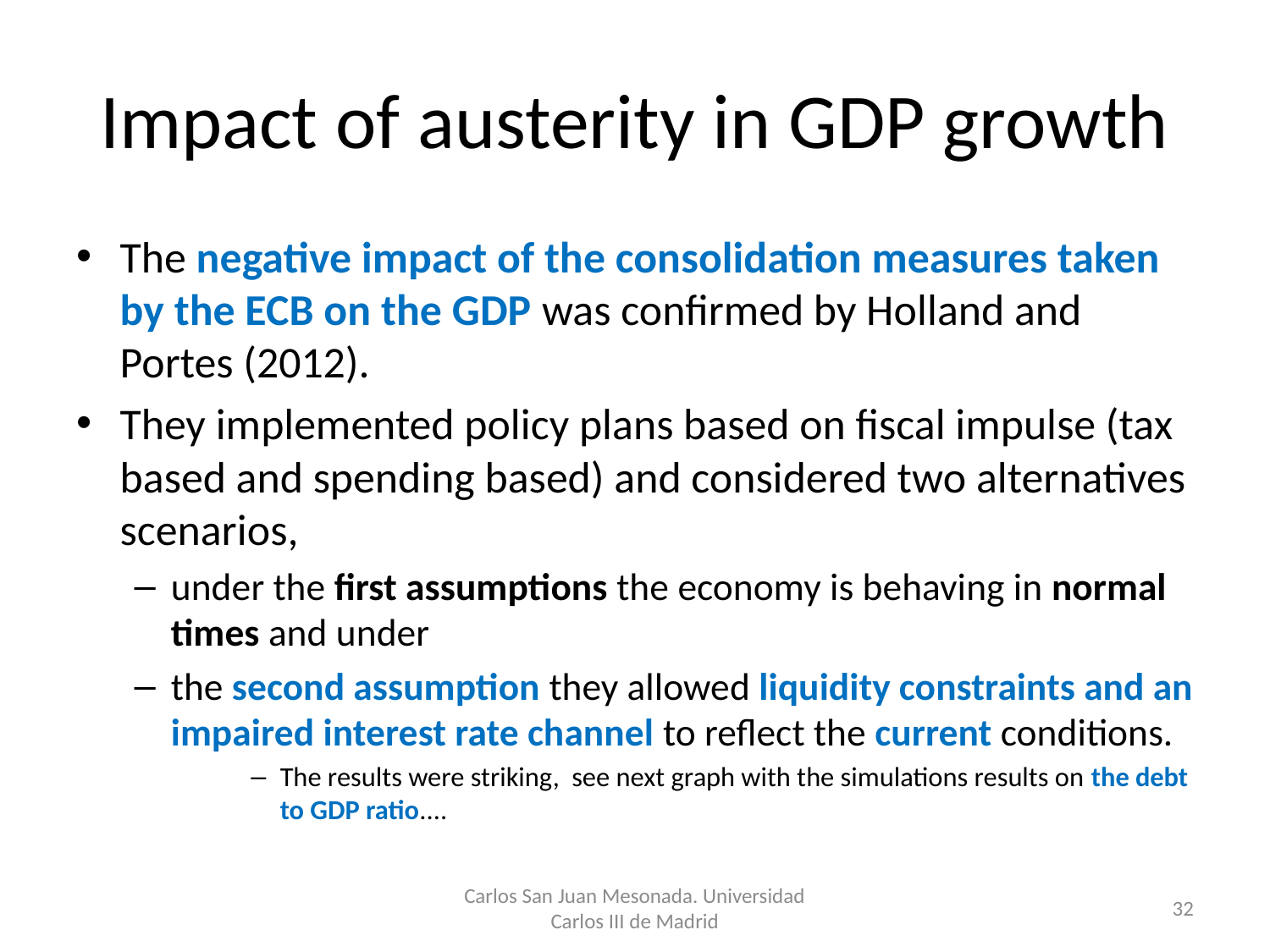

# Impact of austerity in GDP growth
The negative impact of the consolidation measures taken by the ECB on the GDP was confirmed by Holland and Portes (2012).
They implemented policy plans based on fiscal impulse (tax based and spending based) and considered two alternatives scenarios,
under the first assumptions the economy is behaving in normal times and under
the second assumption they allowed liquidity constraints and an impaired interest rate channel to reflect the current conditions.
The results were striking,  see next graph with the simulations results on the debt to GDP ratio....

Carlos San Juan Mesonada. Universidad Carlos III de Madrid
32